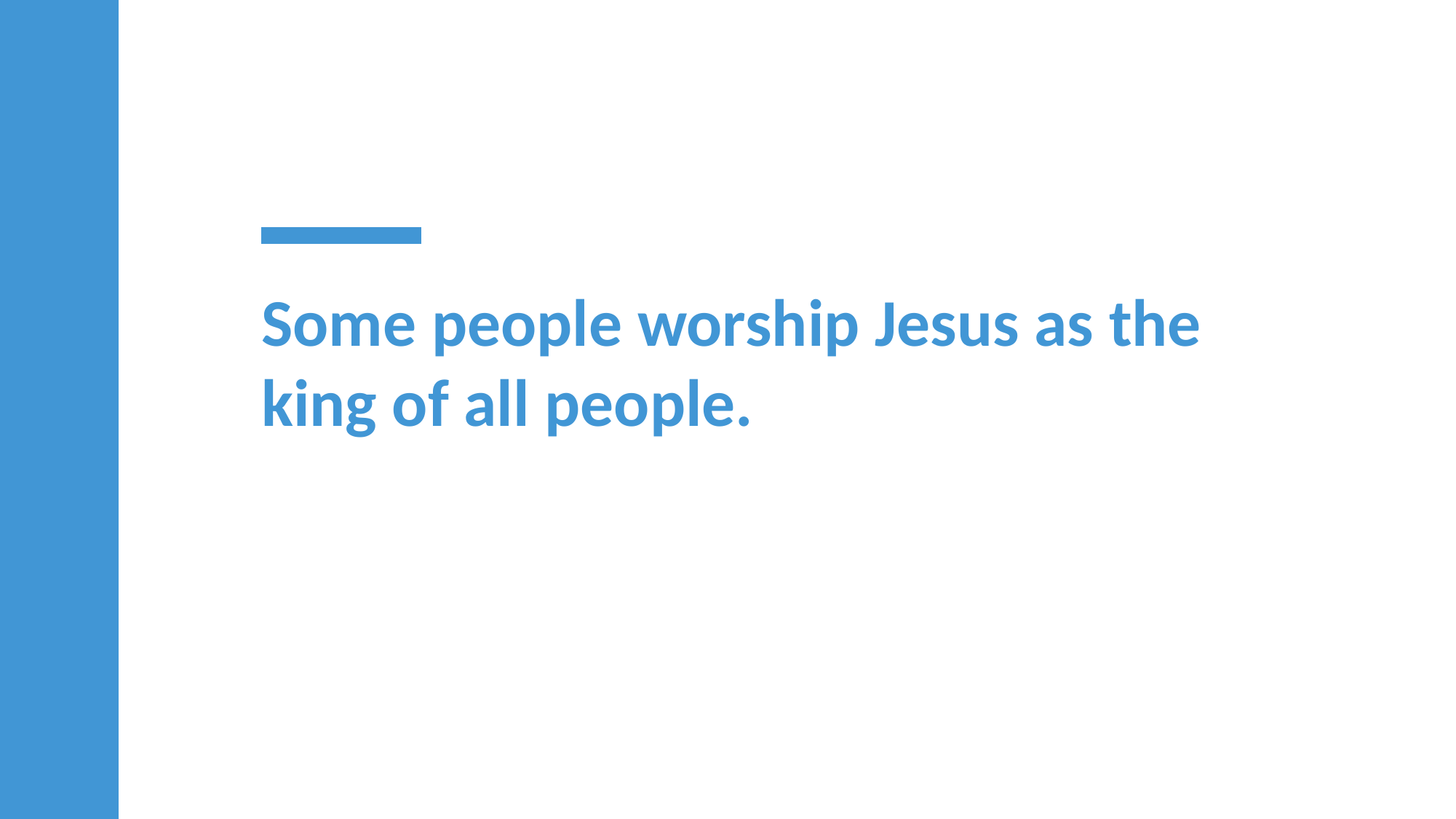

Some people worship Jesus as the king of all people.